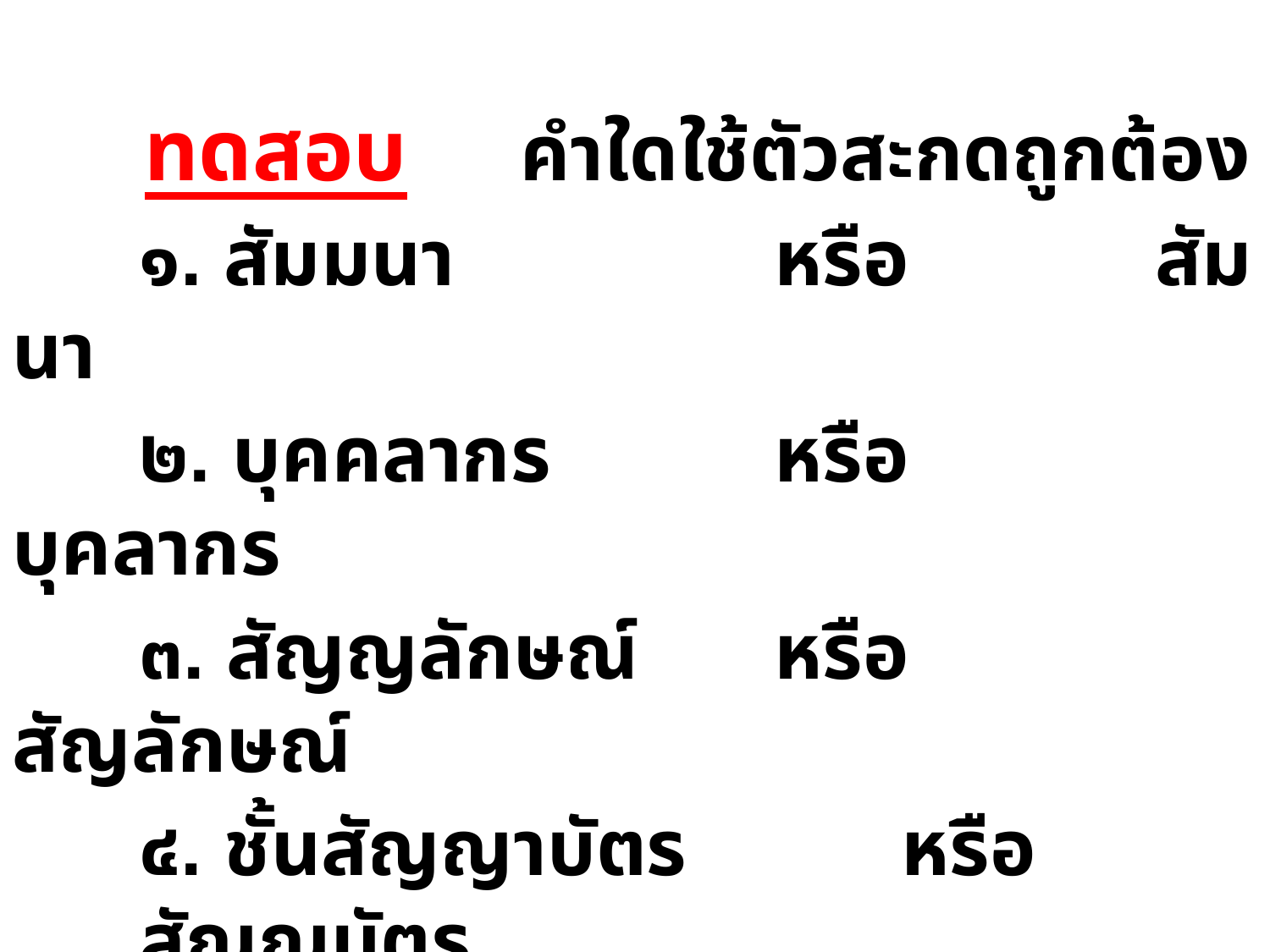

ทดสอบ	คำใดใช้ตัวสะกดถูกต้อง
	๑. สัมมนา			หรือ		สัมนา
	๒. บุคคลากร		หรือ		บุคลากร
	๓. สัญญลักษณ์		หรือ		สัญลักษณ์
	๔. ชั้นสัญญาบัตร		หรือ		สัญญบัตร
	๕. ทุพพลภาพ		หรือ		ทุพลภาพ
	๖. ดุลยพินิจ			หรือ		ดุลพินิจ